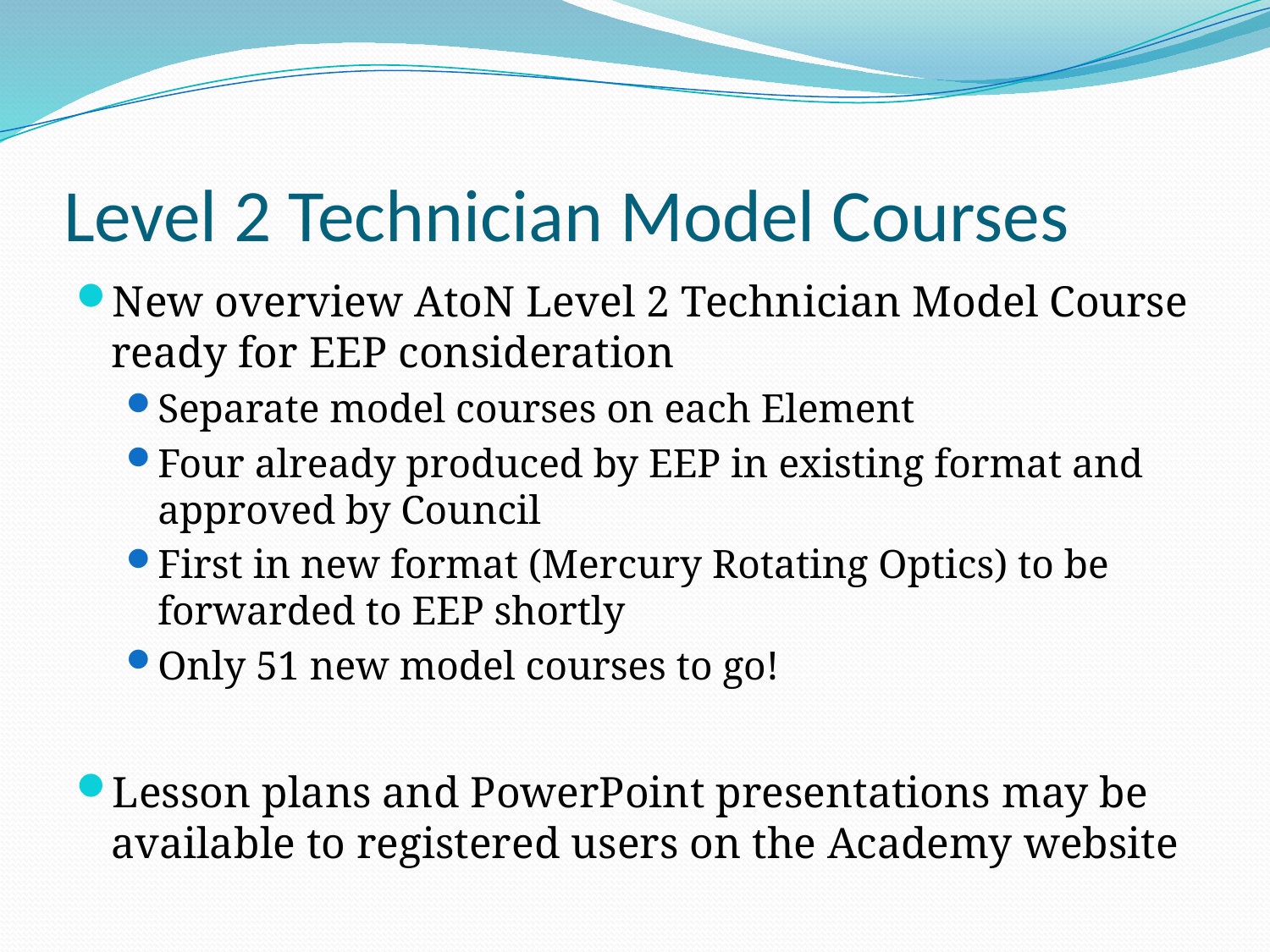

# Level 2 Technician Model Courses
New overview AtoN Level 2 Technician Model Course ready for EEP consideration
Separate model courses on each Element
Four already produced by EEP in existing format and approved by Council
First in new format (Mercury Rotating Optics) to be forwarded to EEP shortly
Only 51 new model courses to go!

Lesson plans and PowerPoint presentations may be available to registered users on the Academy website